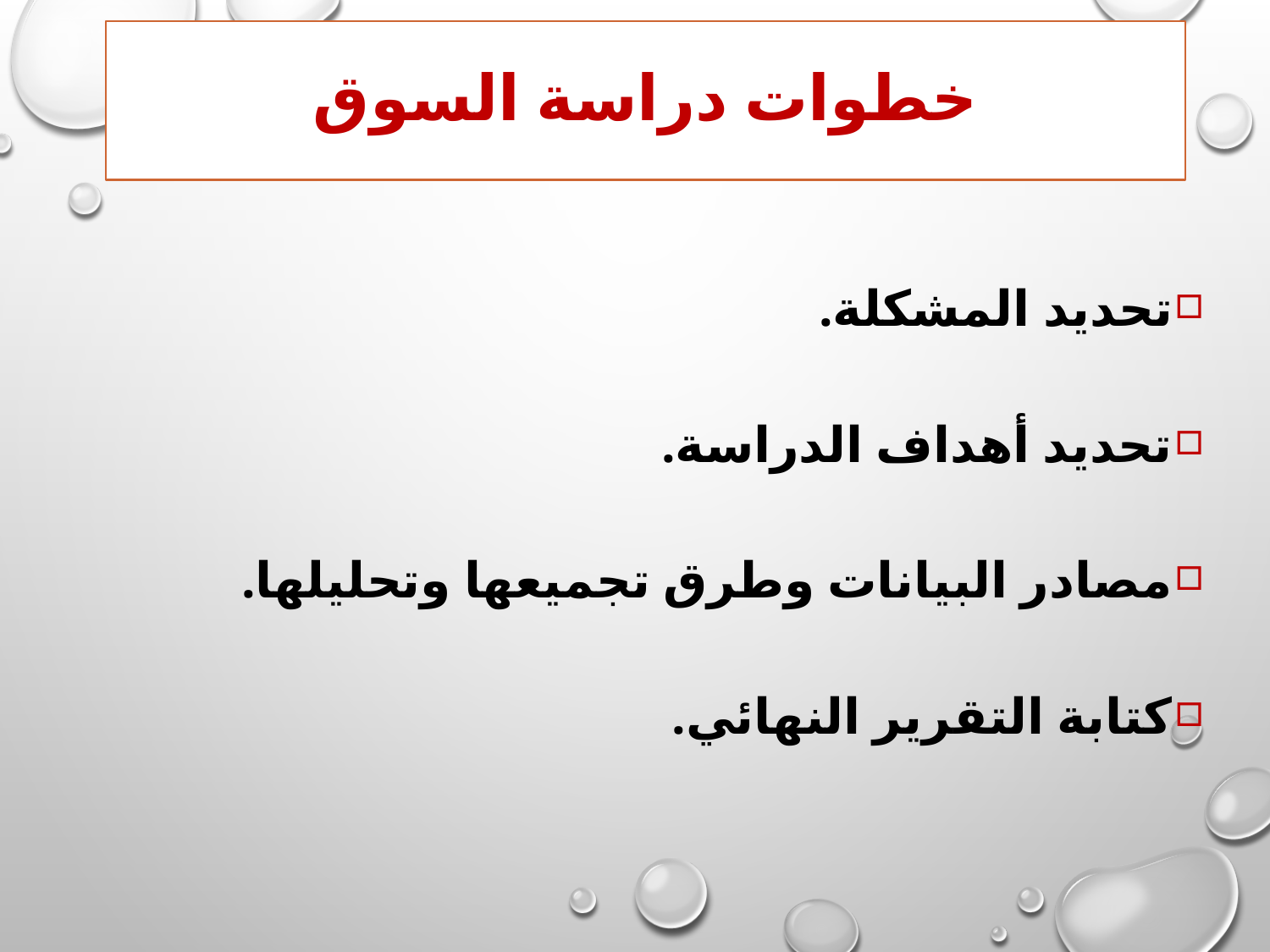

# خطوات دراسة السوق
تحديد المشكلة.
تحديد أهداف الدراسة.
مصادر البيانات وطرق تجميعها وتحليلها.
كتابة التقرير النهائي.